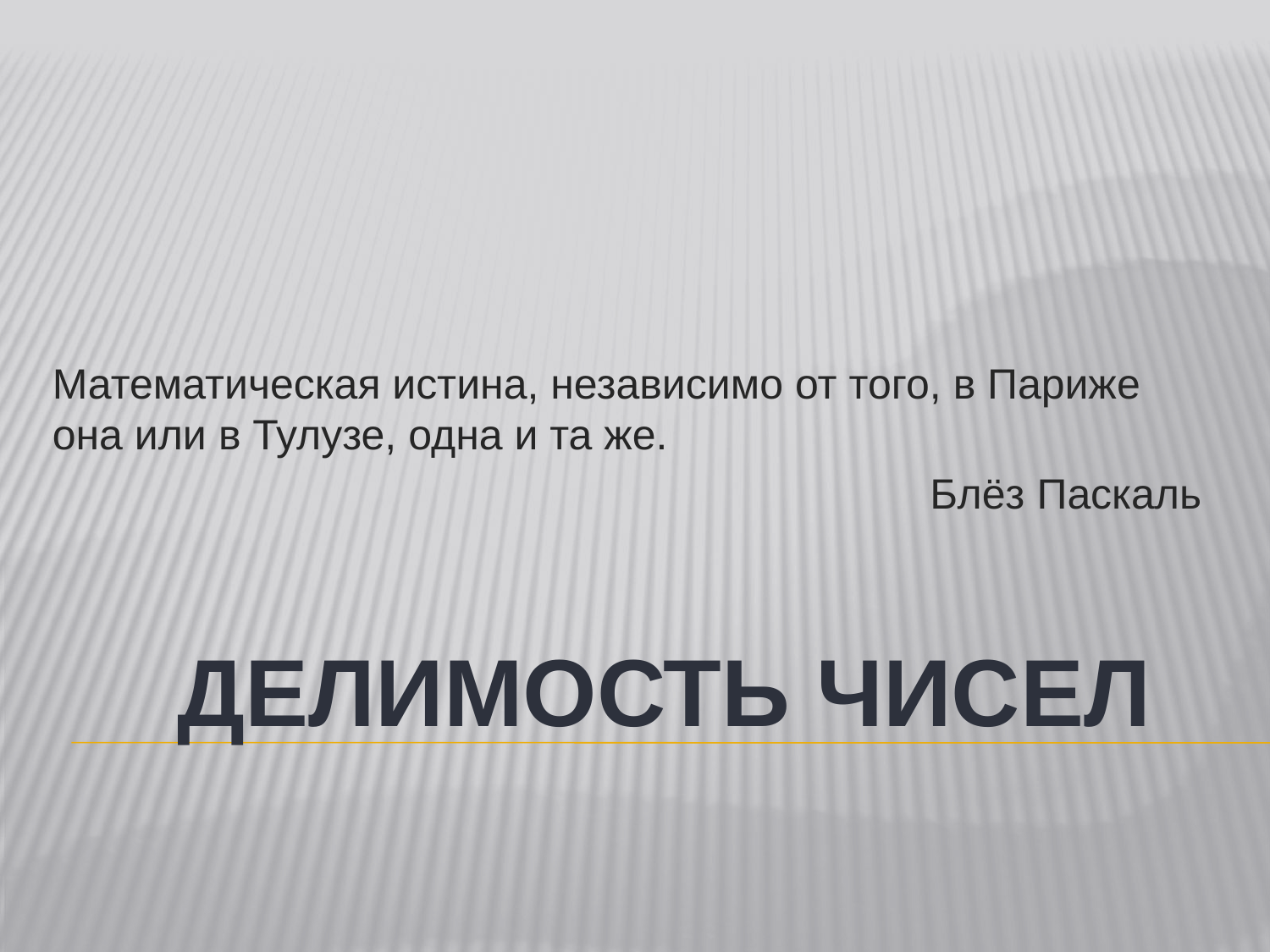

Математическая истина, независимо от того, в Париже она или в Тулузе, одна и та же.
Блёз Паскаль
# ДЕЛИМОСТЬ ЧИСЕЛ